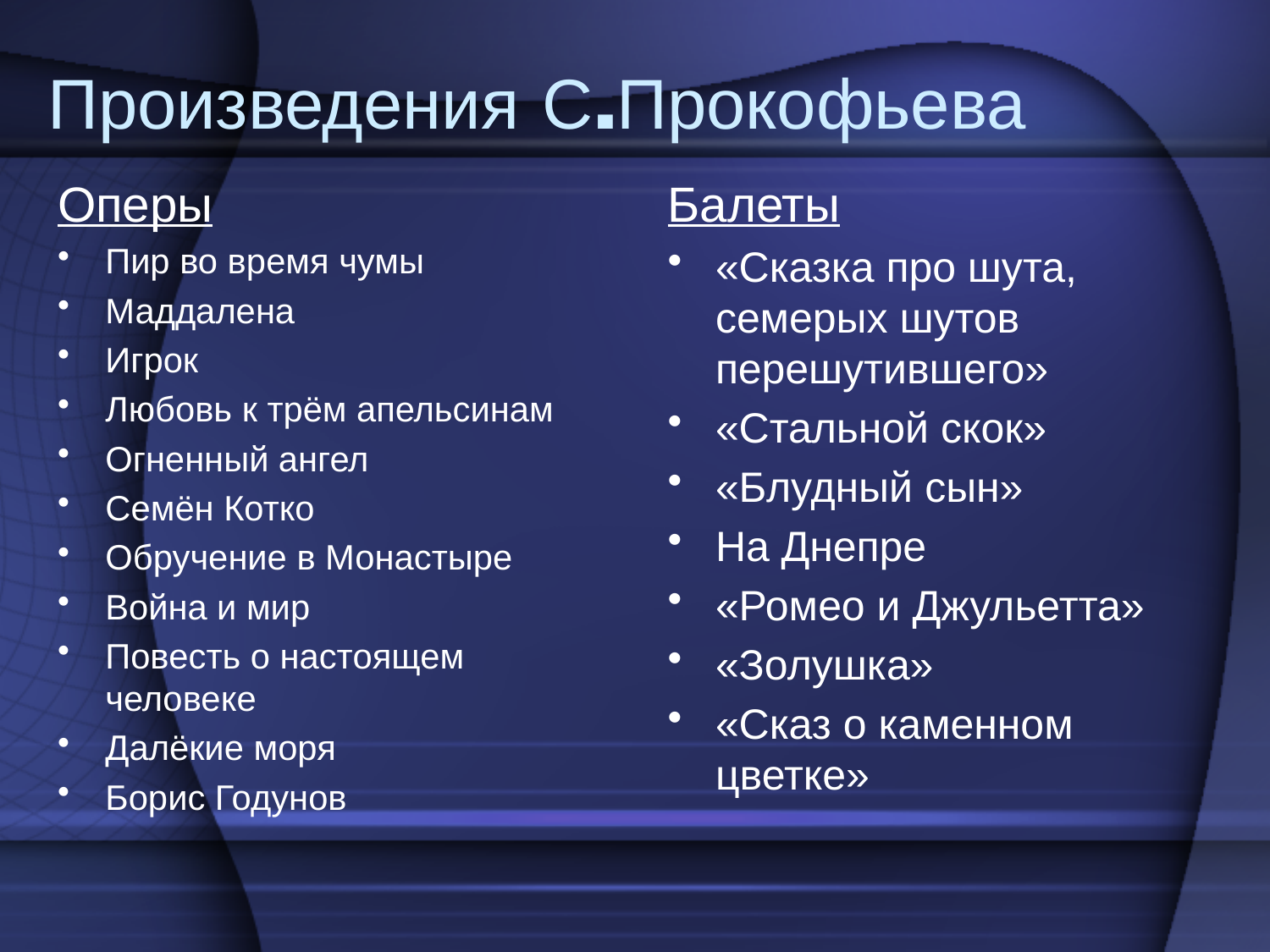

# Произведения С.Прокофьева
Оперы
Пир во время чумы
Маддалена
Игрок
Любовь к трём апельсинам
Огненный ангел
Семён Котко
Обручение в Монастыре
Война и мир
Повесть о настоящем человеке
Далёкие моря
Борис Годунов
Балеты
«Сказка про шута, семерых шутов перешутившего»
«Стальной скок»
«Блудный сын»
На Днепре
«Ромео и Джульетта»
«Золушка»
«Сказ о каменном цветке»